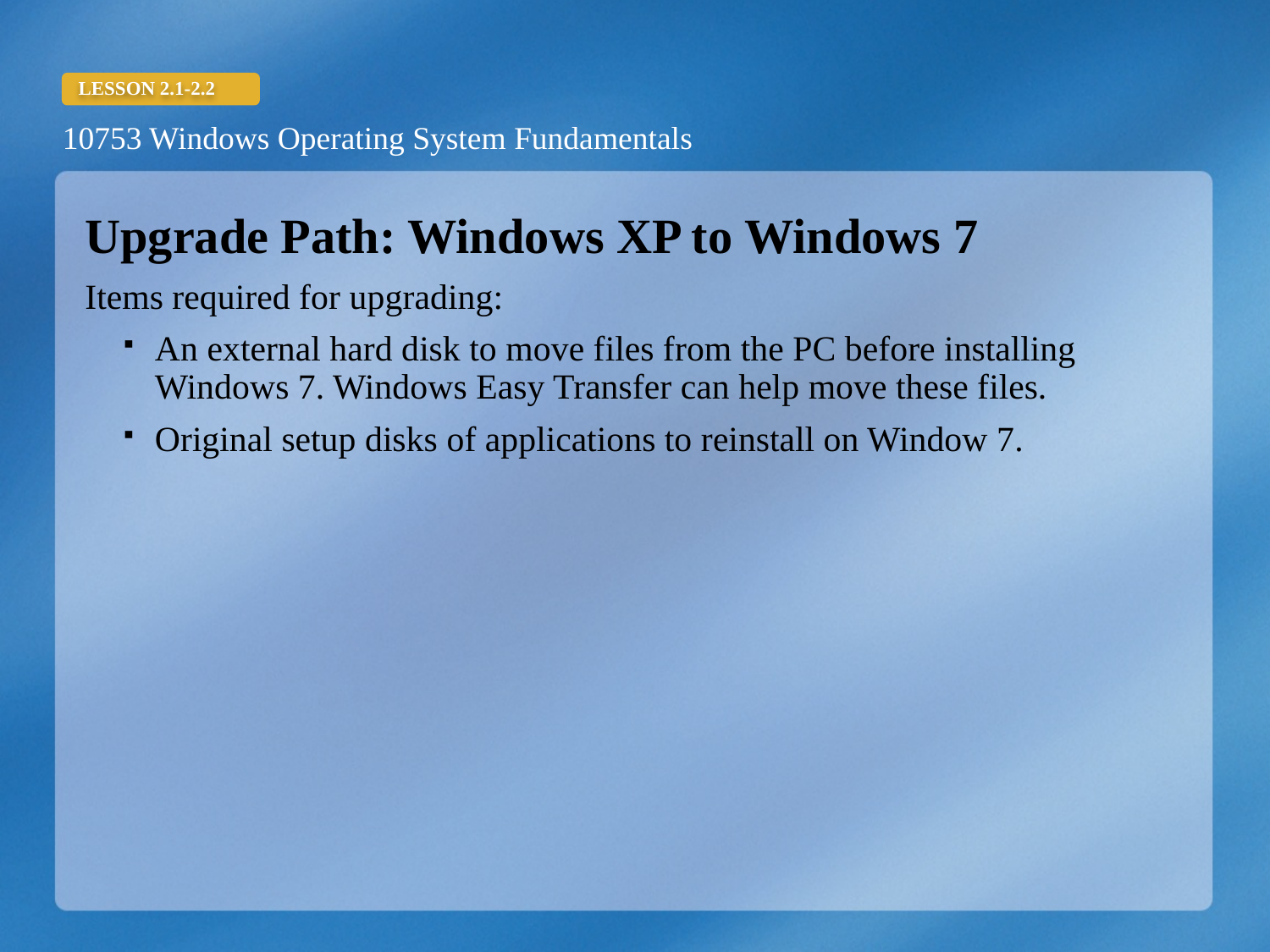

Upgrade Path: Windows XP to Windows 7
Items required for upgrading:
An external hard disk to move files from the PC before installing Windows 7. Windows Easy Transfer can help move these files.
Original setup disks of applications to reinstall on Window 7.